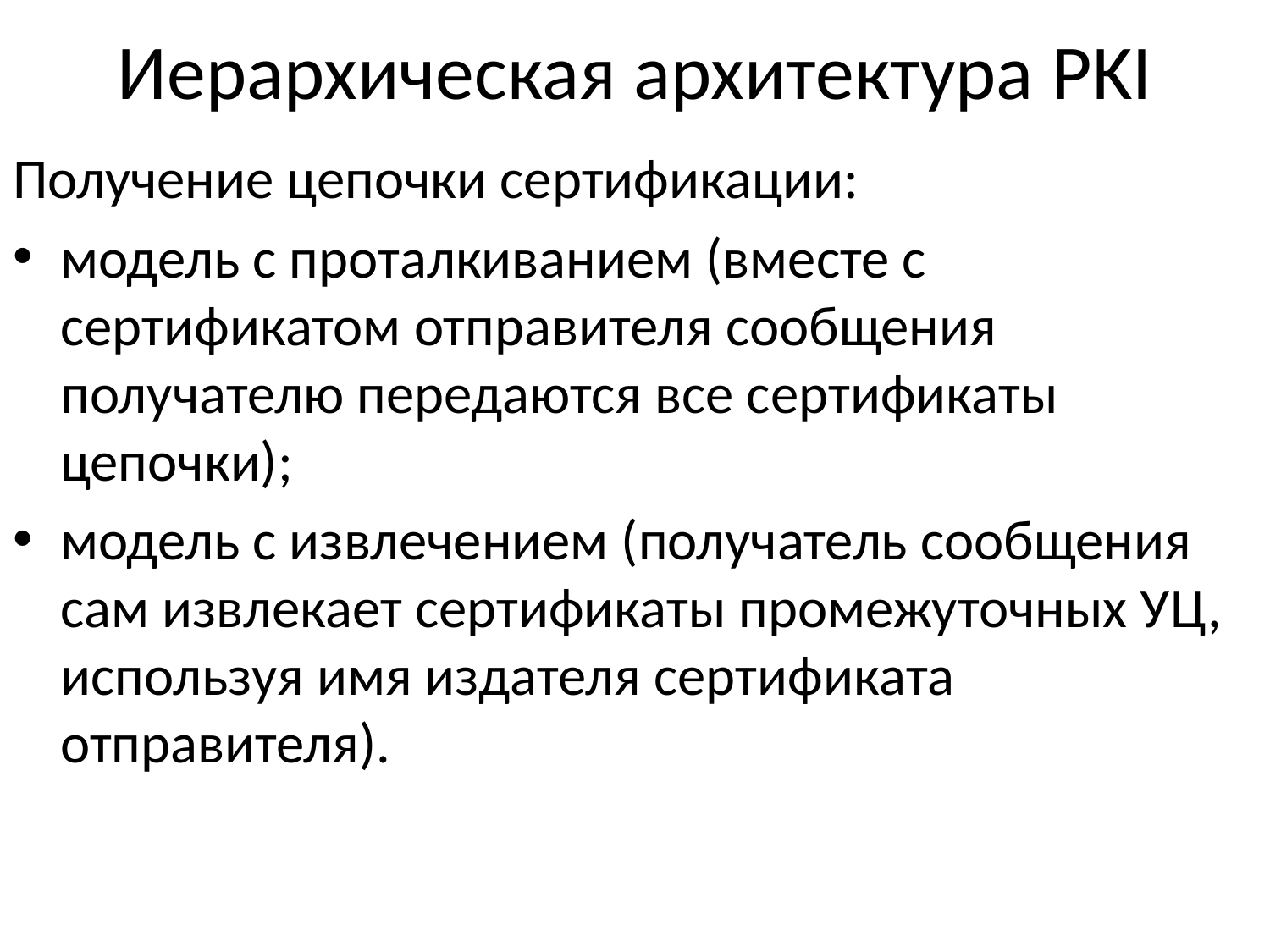

# Иерархическая архитектура PKI
Получение цепочки сертификации:
модель с проталкиванием (вместе с сертификатом отправителя сообщения получателю передаются все сертификаты цепочки);
модель с извлечением (получатель сообщения сам извлекает сертификаты промежуточных УЦ, используя имя издателя сертификата отправителя).